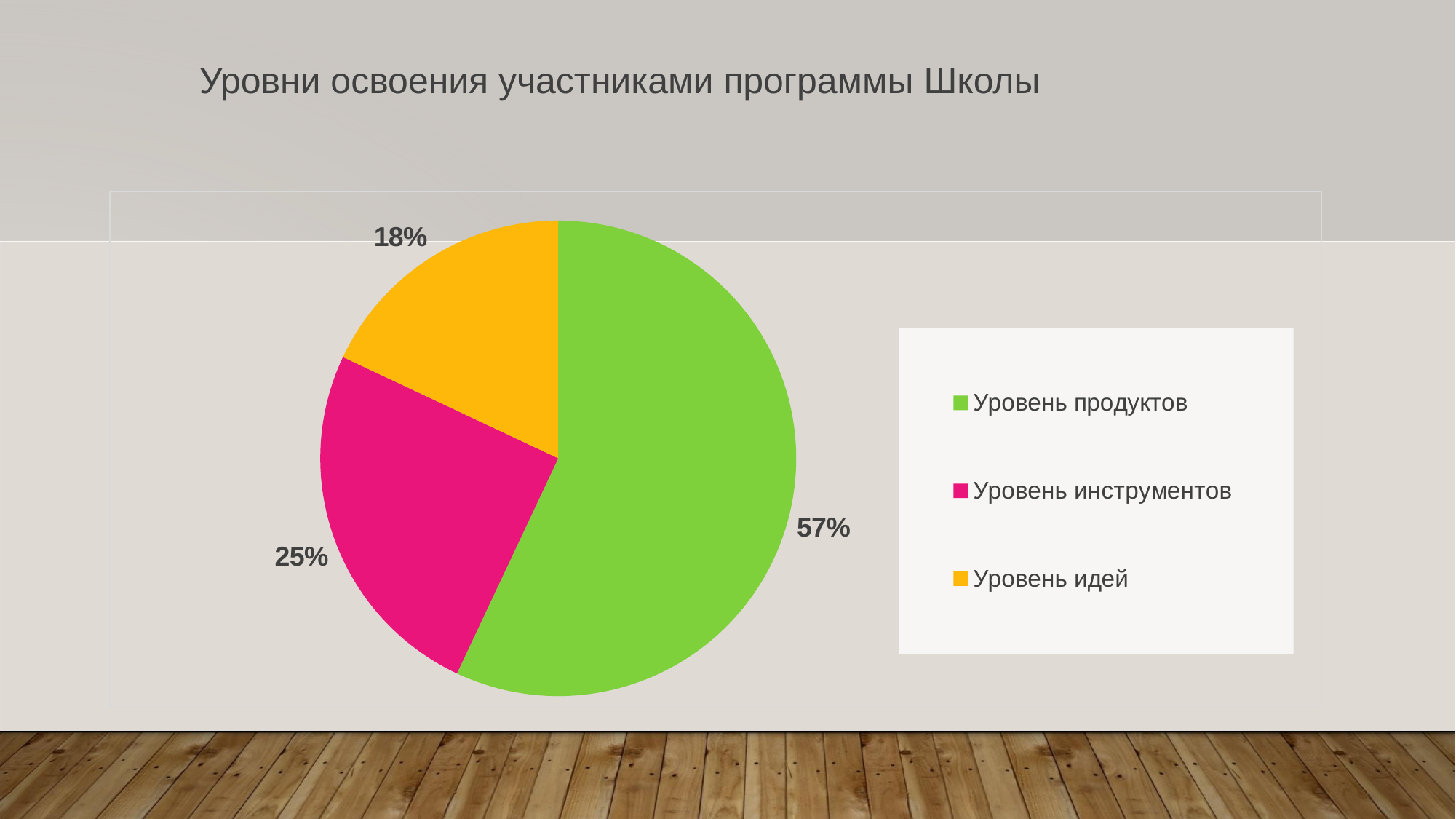

# Уровни освоения участниками программы Школы

### Chart:

| Category | Количество |
|---|---|
| Уровень продуктов | 0.57 |
| Уровень инструментов  | 0.25 |
| Уровень идей | 0.18000000000000022 |